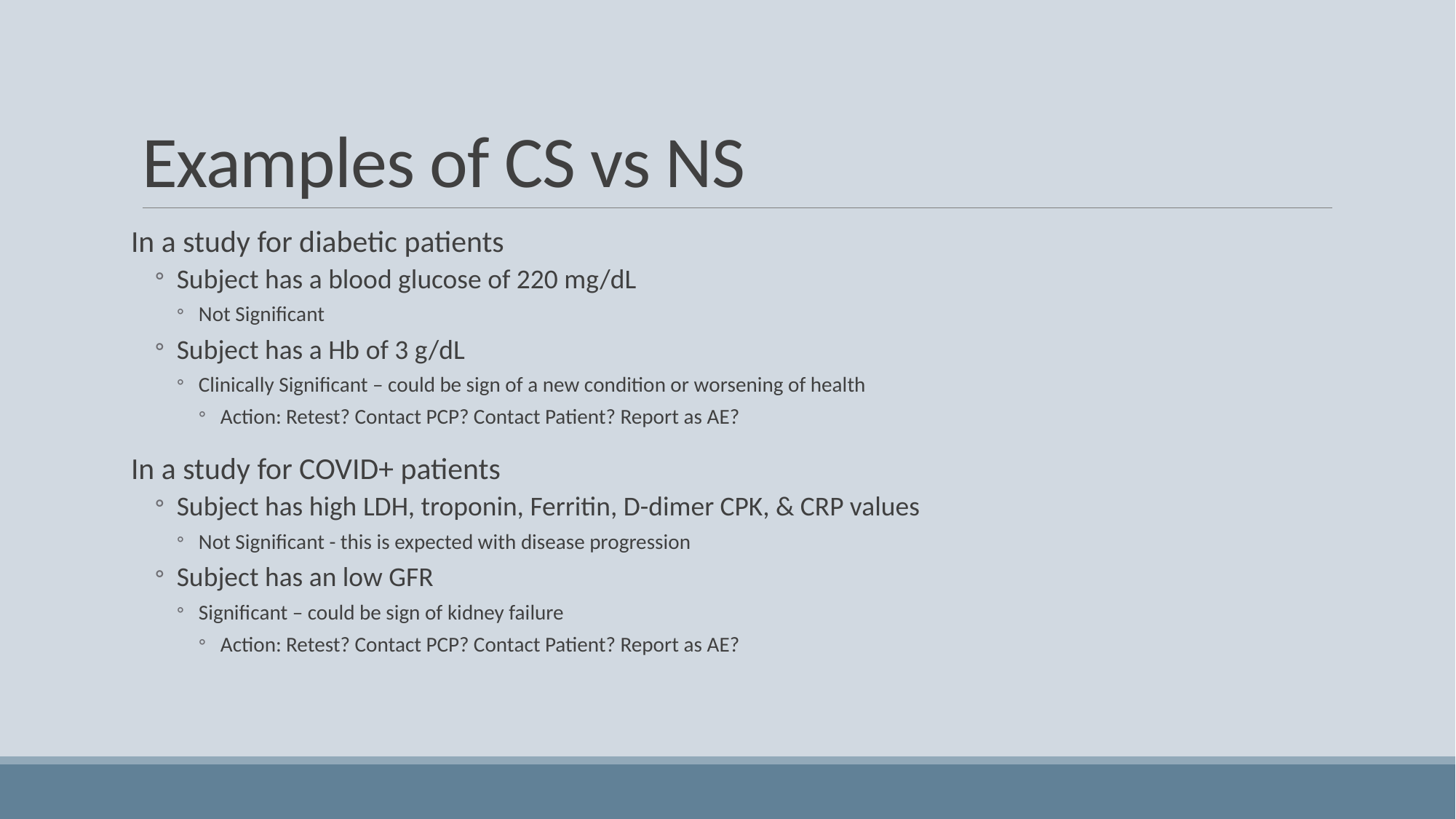

# Examples of CS vs NS
In a study for diabetic patients
Subject has a blood glucose of 220 mg/dL
Not Significant
Subject has a Hb of 3 g/dL
Clinically Significant – could be sign of a new condition or worsening of health
Action: Retest? Contact PCP? Contact Patient? Report as AE?
In a study for COVID+ patients
Subject has high LDH, troponin, Ferritin, D-dimer CPK, & CRP values
Not Significant - this is expected with disease progression
Subject has an low GFR
Significant – could be sign of kidney failure
Action: Retest? Contact PCP? Contact Patient? Report as AE?